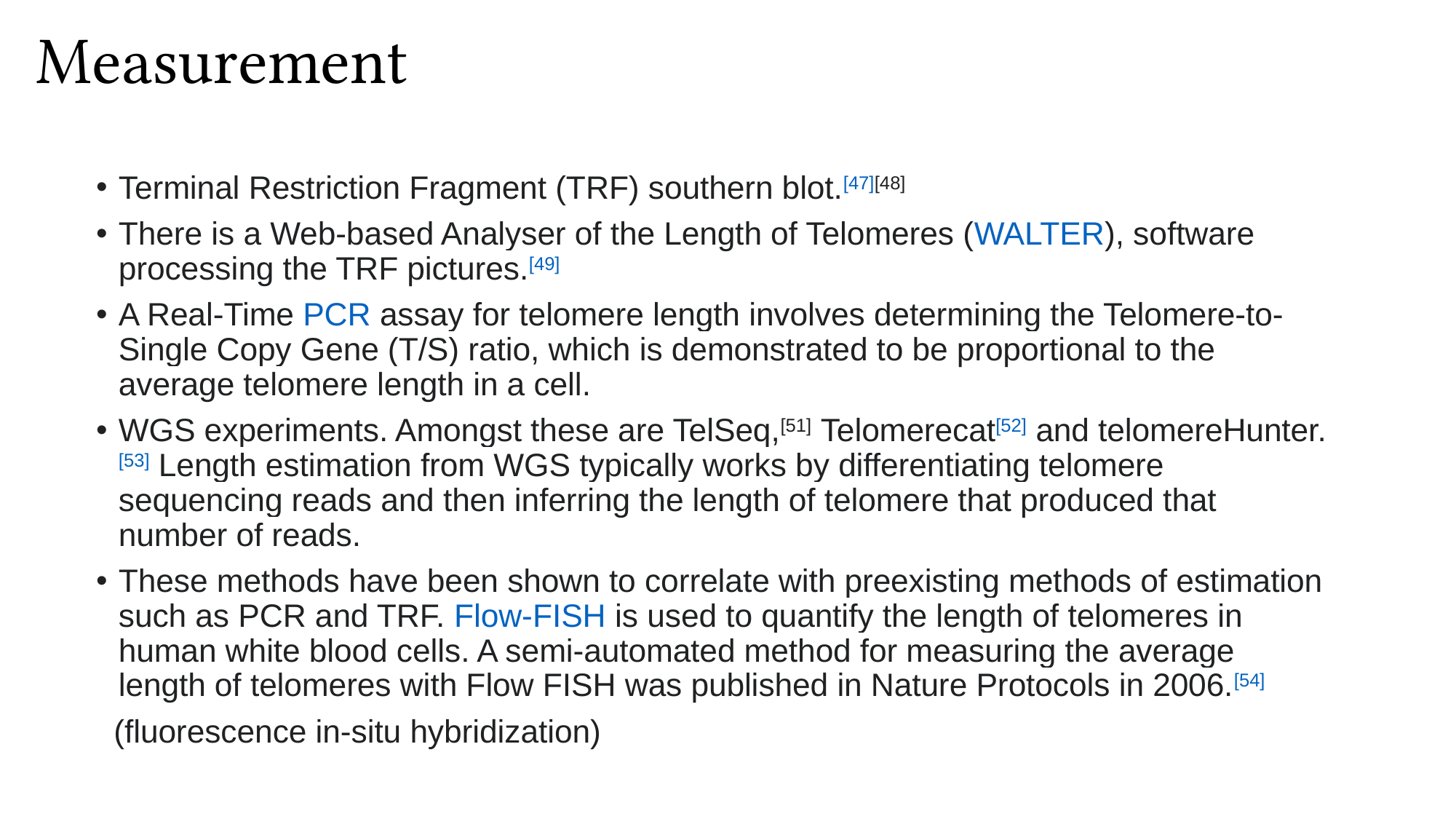

# Measurement
Terminal Restriction Fragment (TRF) southern blot.[47][48]
There is a Web-based Analyser of the Length of Telomeres (WALTER), software processing the TRF pictures.[49]
A Real-Time PCR assay for telomere length involves determining the Telomere-to-Single Copy Gene (T/S) ratio, which is demonstrated to be proportional to the average telomere length in a cell.
WGS experiments. Amongst these are TelSeq,[51] Telomerecat[52] and telomereHunter.[53] Length estimation from WGS typically works by differentiating telomere sequencing reads and then inferring the length of telomere that produced that number of reads.
These methods have been shown to correlate with preexisting methods of estimation such as PCR and TRF. Flow-FISH is used to quantify the length of telomeres in human white blood cells. A semi-automated method for measuring the average length of telomeres with Flow FISH was published in Nature Protocols in 2006.[54]
  (fluorescence in-situ hybridization)